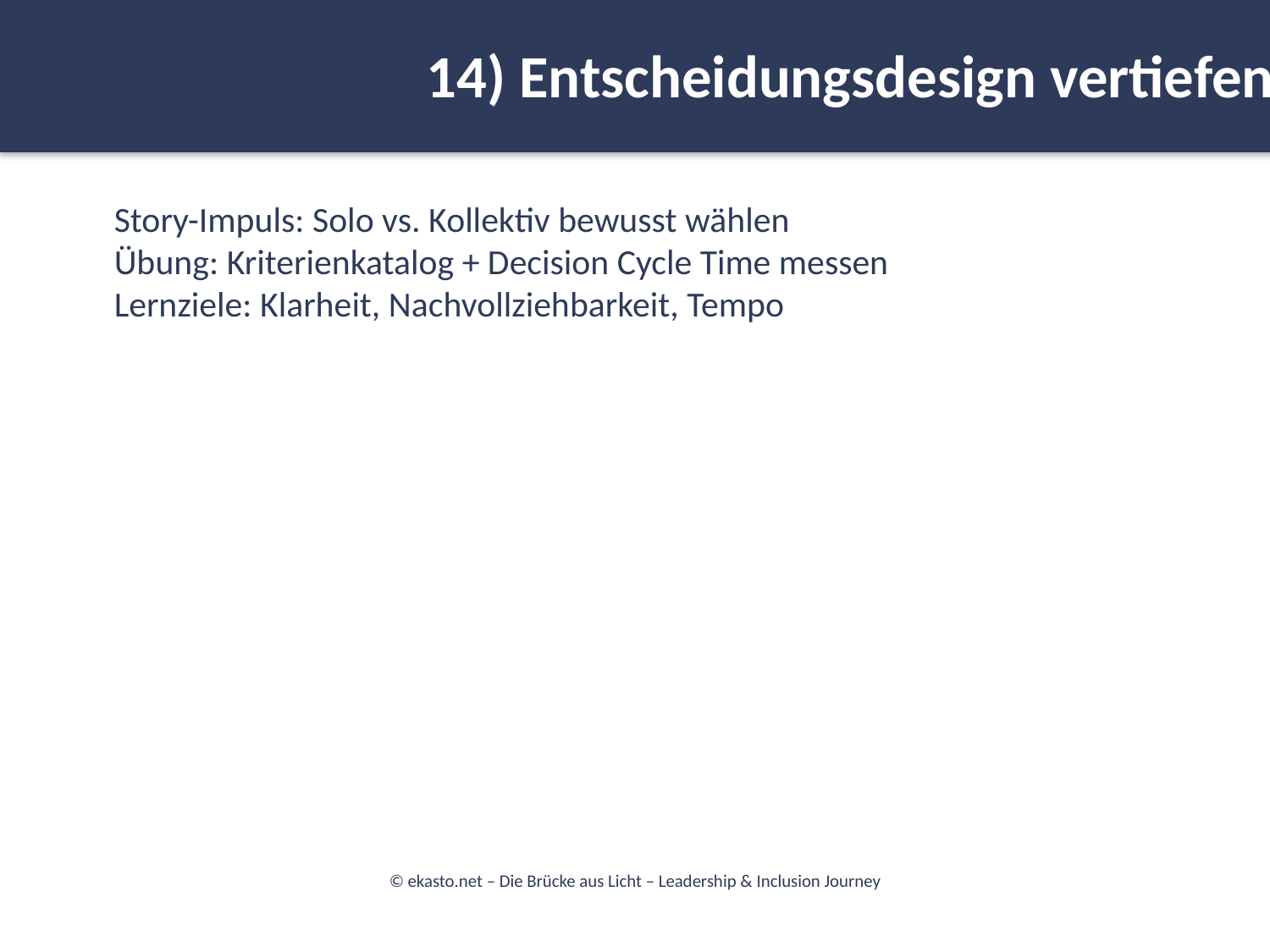

14) Entscheidungsdesign vertiefen
#
Story-Impuls: Solo vs. Kollektiv bewusst wählen
Übung: Kriterienkatalog + Decision Cycle Time messen
Lernziele: Klarheit, Nachvollziehbarkeit, Tempo
© ekasto.net – Die Brücke aus Licht – Leadership & Inclusion Journey